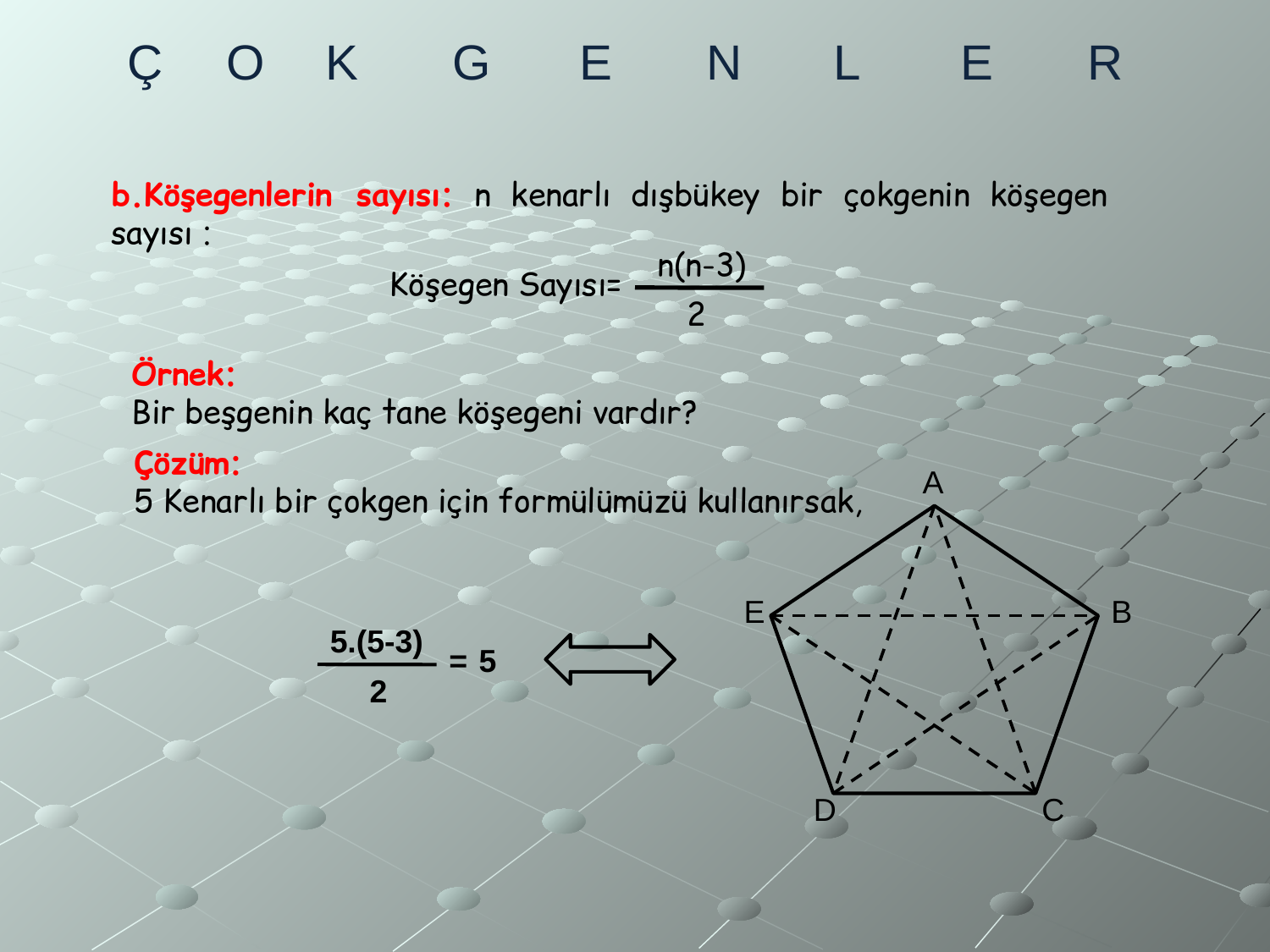

Ç	  O   	K	G	E	N	L	E	R

b.Köşegenlerin sayısı: n kenarlı dışbükey bir çokgenin köşegen sayısı :
n(n-3)
Köşegen Sayısı=
2
Örnek:
Bir beşgenin kaç tane köşegeni vardır?
Çözüm:
5 Kenarlı bir çokgen için formülümüzü kullanırsak,
A

E
B
5.(5-3)
=
5

2
D
C